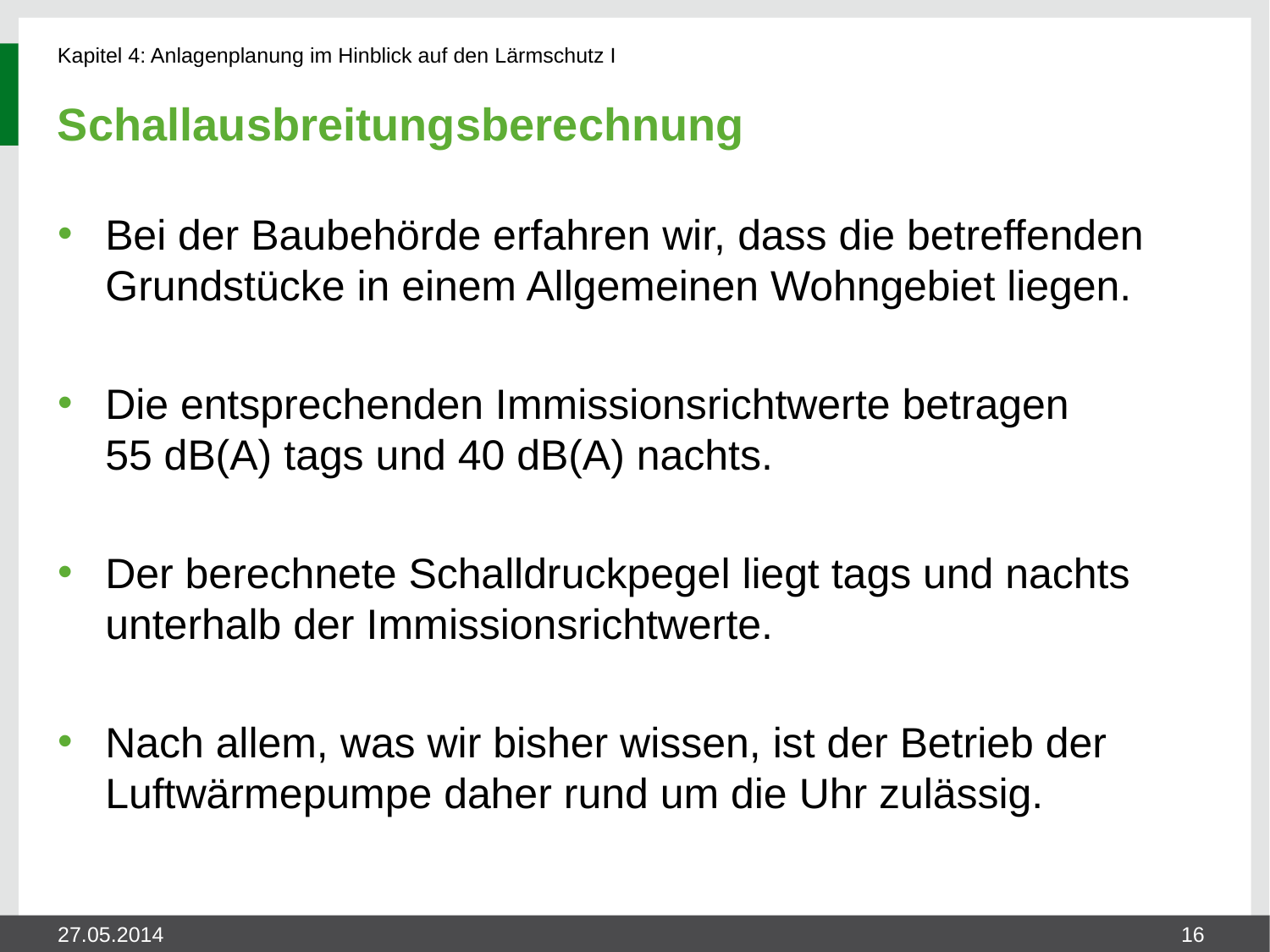

# Schallausbreitungsberechnung
Bei der Baubehörde erfahren wir, dass die betreffenden Grundstücke in einem Allgemeinen Wohngebiet liegen.

Die entsprechenden Immissionsrichtwerte betragen
55 dB(A) tags und 40 dB(A) nachts.

Der berechnete Schalldruckpegel liegt tags und nachts unterhalb der Immissionsrichtwerte.

Nach allem, was wir bisher wissen, ist der Betrieb der Luftwärmepumpe daher rund um die Uhr zulässig.
27.05.2014
16